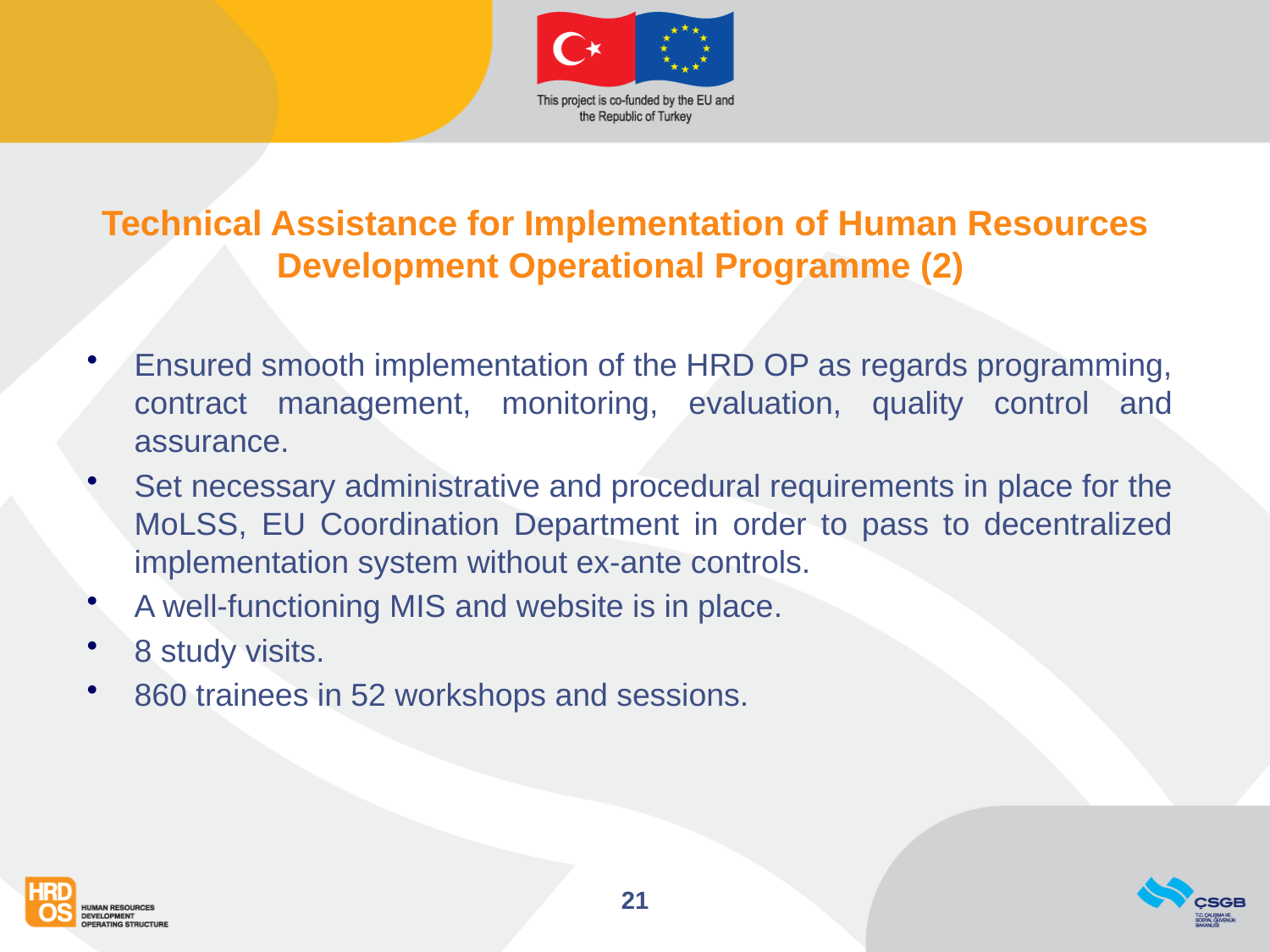

# Technical Assistance for Implementation of Human Resources Development Operational Programme (2)
Ensured smooth implementation of the HRD OP as regards programming, contract management, monitoring, evaluation, quality control and assurance.
Set necessary administrative and procedural requirements in place for the MoLSS, EU Coordination Department in order to pass to decentralized implementation system without ex-ante controls.
A well-functioning MIS and website is in place.
8 study visits.
860 trainees in 52 workshops and sessions.
21